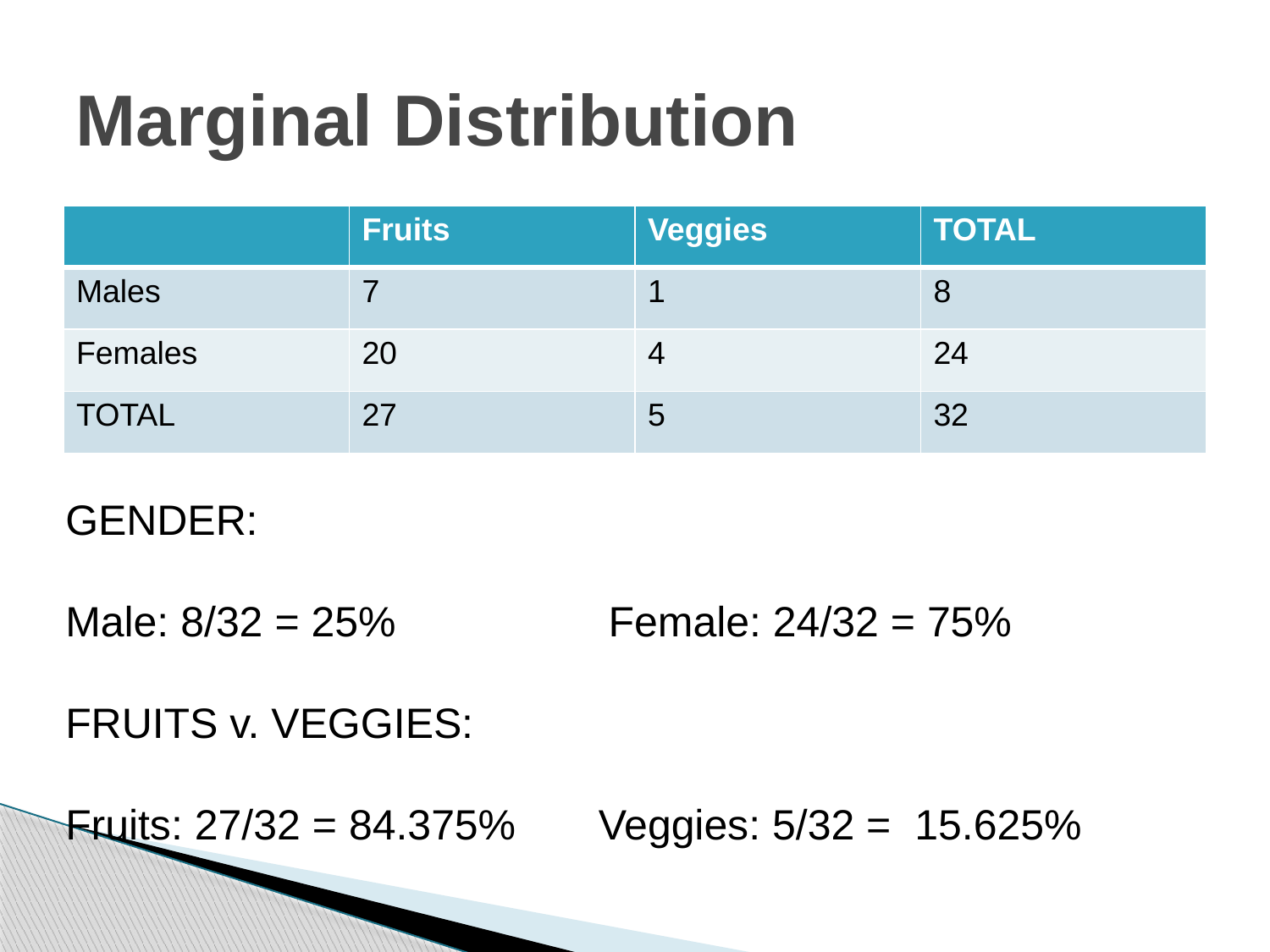

# Marginal Distribution
|  | Fruits | Veggies | TOTAL |
| --- | --- | --- | --- |
| Males | 7 | 1 | 8 |
| Females | 20 | 4 | 24 |
| TOTAL | 27 | 5 | 32 |
GENDER:

Male: 8/32 = 25%                  Female: 24/32 = 75%

FRUITS v. VEGGIES:

Fruits: 27/32 = 84.375%       Veggies: 5/32 =  15.625%